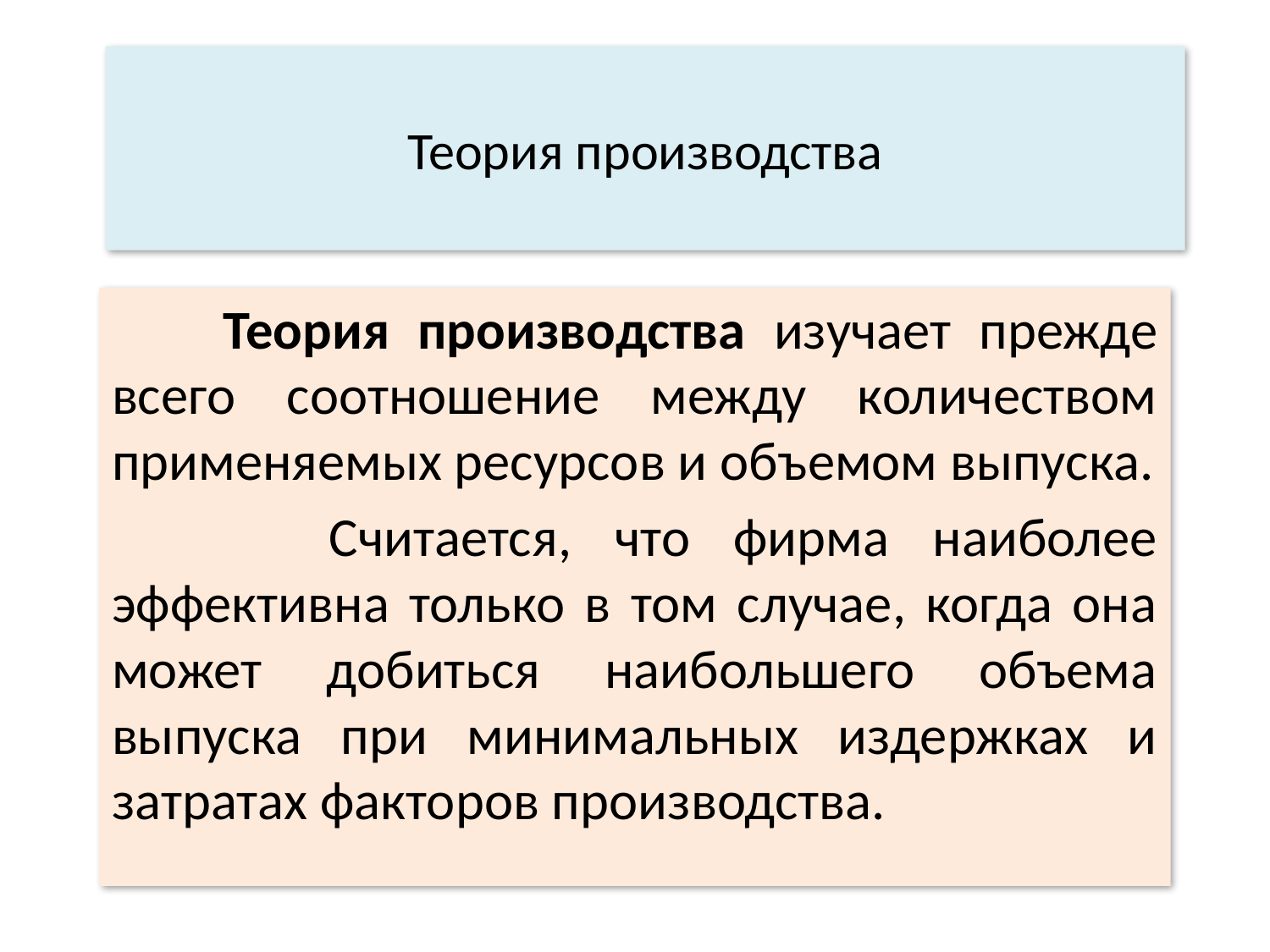

# Теория производства
    Теория производства изучает прежде всего соотношение между количеством применяемых ресурсов и объемом выпуска.
     Считается, что фирма наиболее эффективна только в том случае, когда она может добиться наибольшего объема выпуска при минимальных издержках и затратах факторов производства.